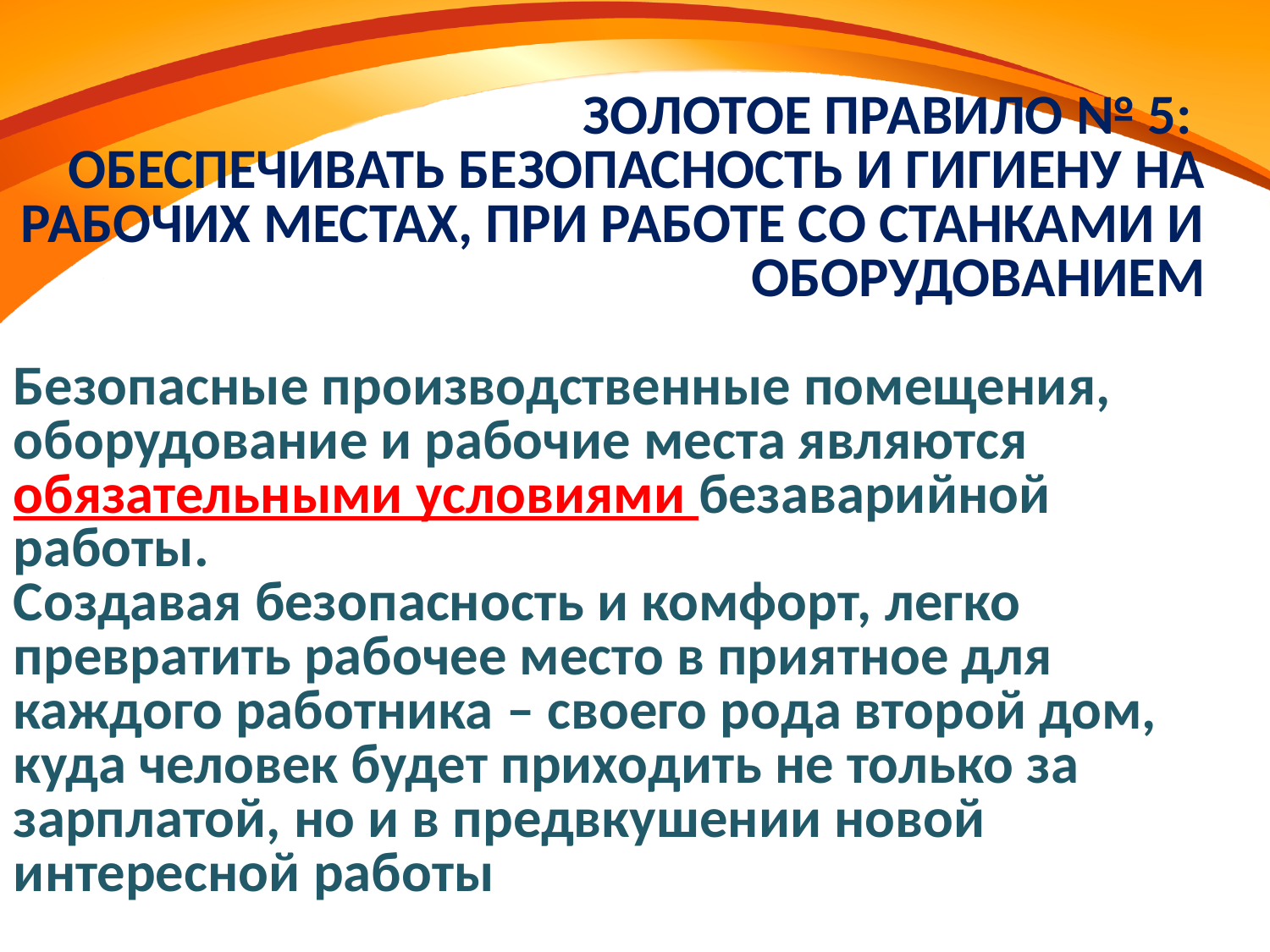

ЗОЛОТОЕ ПРАВИЛО № 5:
ОБЕСПЕЧИВАТЬ БЕЗОПАСНОСТЬ И ГИГИЕНУ НА РАБОЧИХ МЕСТАХ, ПРИ РАБОТЕ СО СТАНКАМИ И ОБОРУДОВАНИЕМ

Безопасные производственные помещения, оборудование и рабочие места являются обязательными условиями безаварийной работы.
Создавая безопасность и комфорт, легко превратить рабочее место в приятное для каждого работника – своего рода второй дом, куда человек будет приходить не только за зарплатой, но и в предвкушении новой интересной работы